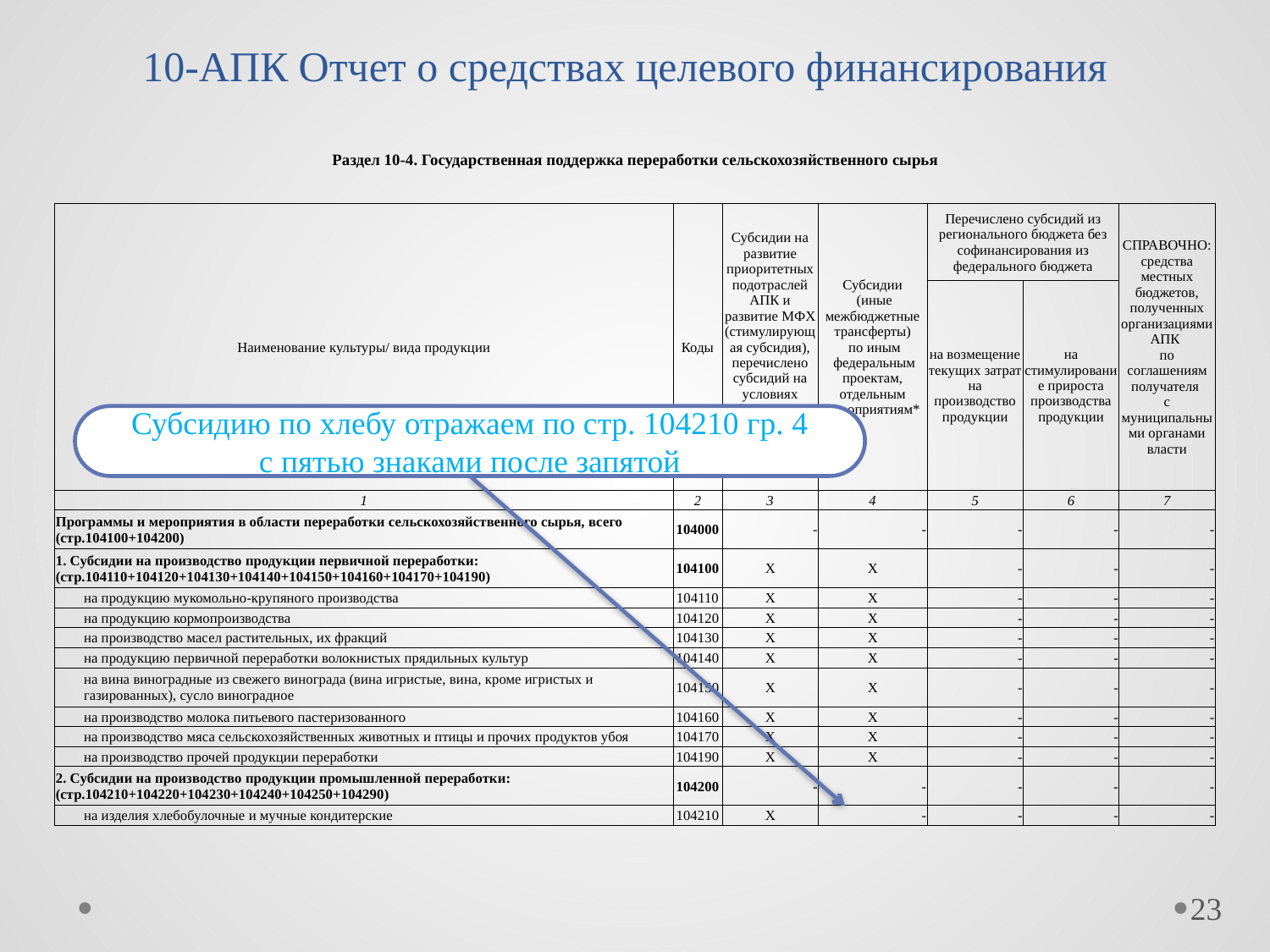

# 10-АПК Отчет о средствах целевого финансирования
| Раздел 10-4. Государственная поддержка переработки сельскохозяйственного сырья |  |  |  |  |  |  |
| --- | --- | --- | --- | --- | --- | --- |
|  |  |  |  |  |  |  |
|  |  |  |  |  |  |  |
| Наименование культуры/ вида продукции | Коды | Субсидии на развитие приоритетных подотраслей АПК и развитие МФХ (стимулирующая субсидия), перечислено субсидий на условиях софинансирования из федерального бюджета | Субсидии (иные межбюджетные трансферты) по иным федеральным проектам, отдельным мероприятиям\* | Перечислено субсидий из регионального бюджета без софинансирования из федерального бюджета |  | СПРАВОЧНО: средства местных бюджетов, полученных организациями АПК по соглашениям получателя с муниципальными органами власти |
|  |  |  |  | на возмещение текущих затрат на производство продукции | на стимулирование прироста производства продукции |  |
| 1 | 2 | 3 | 4 | 5 | 6 | 7 |
| Программы и мероприятия в области переработки сельскохозяйственного сырья, всего (стр.104100+104200) | 104000 | - | - | - | - | - |
| 1. Субсидии на производство продукции первичной переработки: (стр.104110+104120+104130+104140+104150+104160+104170+104190) | 104100 | X | X | - | - | - |
| на продукцию мукомольно-крупяного производства | 104110 | X | X | - | - | - |
| на продукцию кормопроизводства | 104120 | X | X | - | - | - |
| на производство масел растительных, их фракций | 104130 | X | X | - | - | - |
| на продукцию первичной переработки волокнистых прядильных культур | 104140 | X | X | - | - | - |
| на вина виноградные из свежего винограда (вина игристые, вина, кроме игристых и газированных), сусло виноградное | 104150 | X | X | - | - | - |
| на производство молока питьевого пастеризованного | 104160 | X | X | - | - | - |
| на производство мяса сельскохозяйственных животных и птицы и прочих продуктов убоя | 104170 | X | X | - | - | - |
| на производство прочей продукции переработки | 104190 | X | X | - | - | - |
| 2. Субсидии на производство продукции промышленной переработки: (стр.104210+104220+104230+104240+104250+104290) | 104200 | - | - | - | - | - |
| на изделия хлебобулочные и мучные кондитерские | 104210 | X | - | - | - | - |
Субсидию по хлебу отражаем по стр. 104210 гр. 4
с пятью знаками после запятой
23